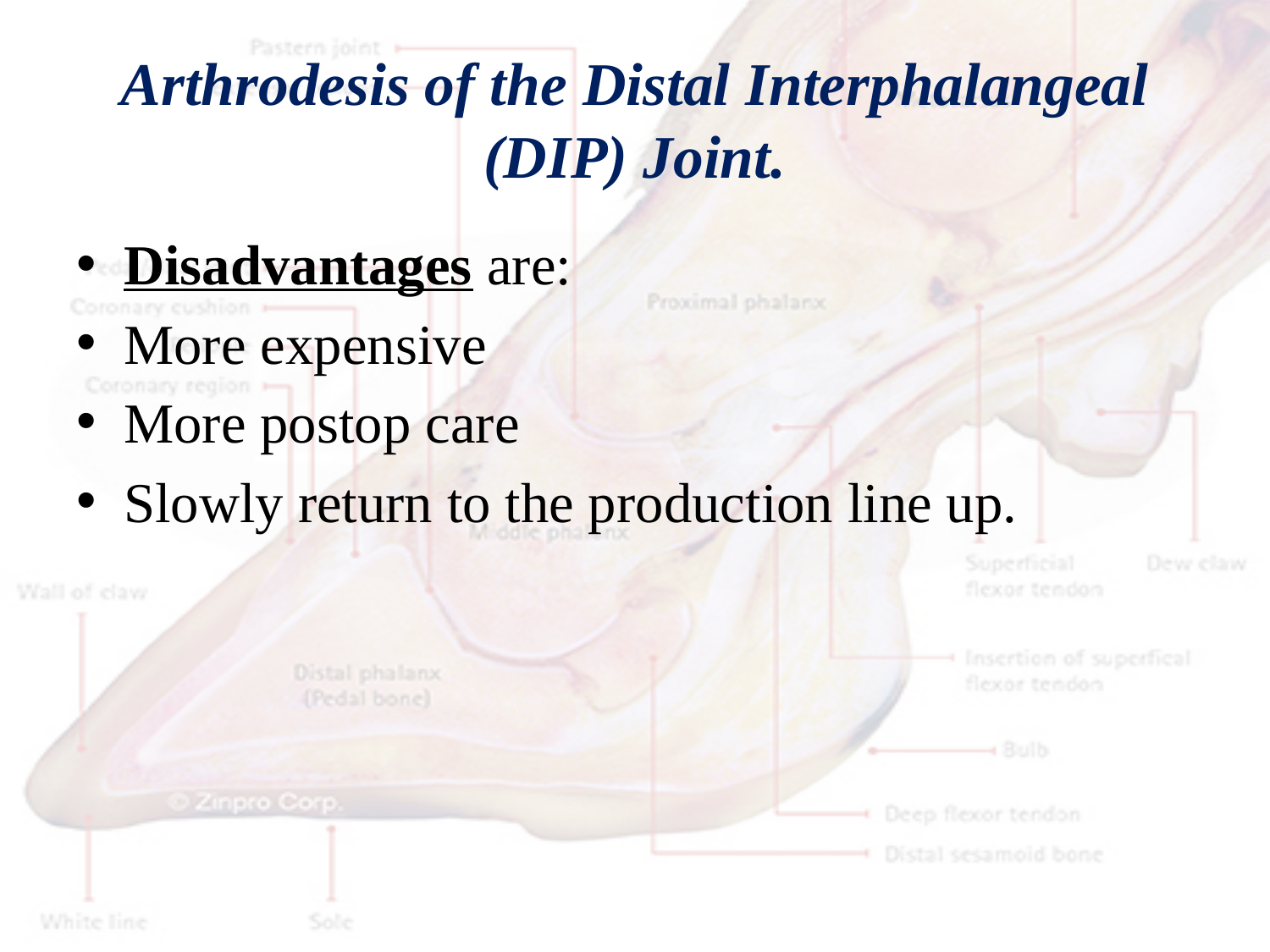

# Arthrodesis of the Distal Interphalangeal (DIP) Joint.
Disadvantages are:
More expensive
More postop care
Slowly return to the production line up.